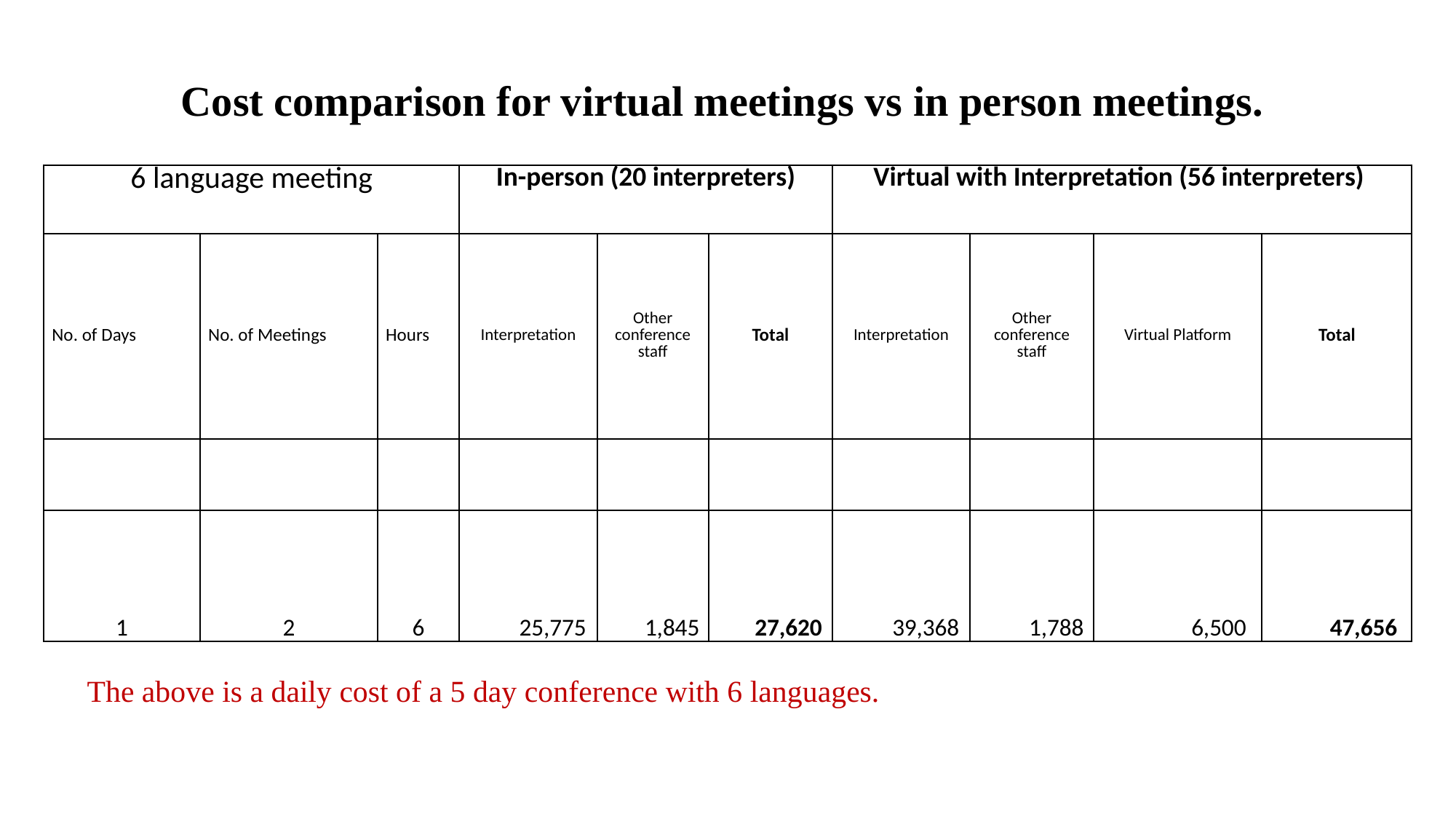

# Cost comparison for virtual meetings vs in person meetings.
| 6 language meeting |  |  | In-person (20 interpreters) |  |  | Virtual with Interpretation (56 interpreters) |  |  |  |
| --- | --- | --- | --- | --- | --- | --- | --- | --- | --- |
| No. of Days | No. of Meetings | Hours | Interpretation | Other conference staff | Total | Interpretation | Other conference staff | Virtual Platform | Total |
|  |  |  |  |  |  |  |  |  |  |
| 1 | 2 | 6 | 25,775 | 1,845 | 27,620 | 39,368 | 1,788 | 6,500 | 47,656 |

The above is a daily cost of a 5 day conference with 6 languages.